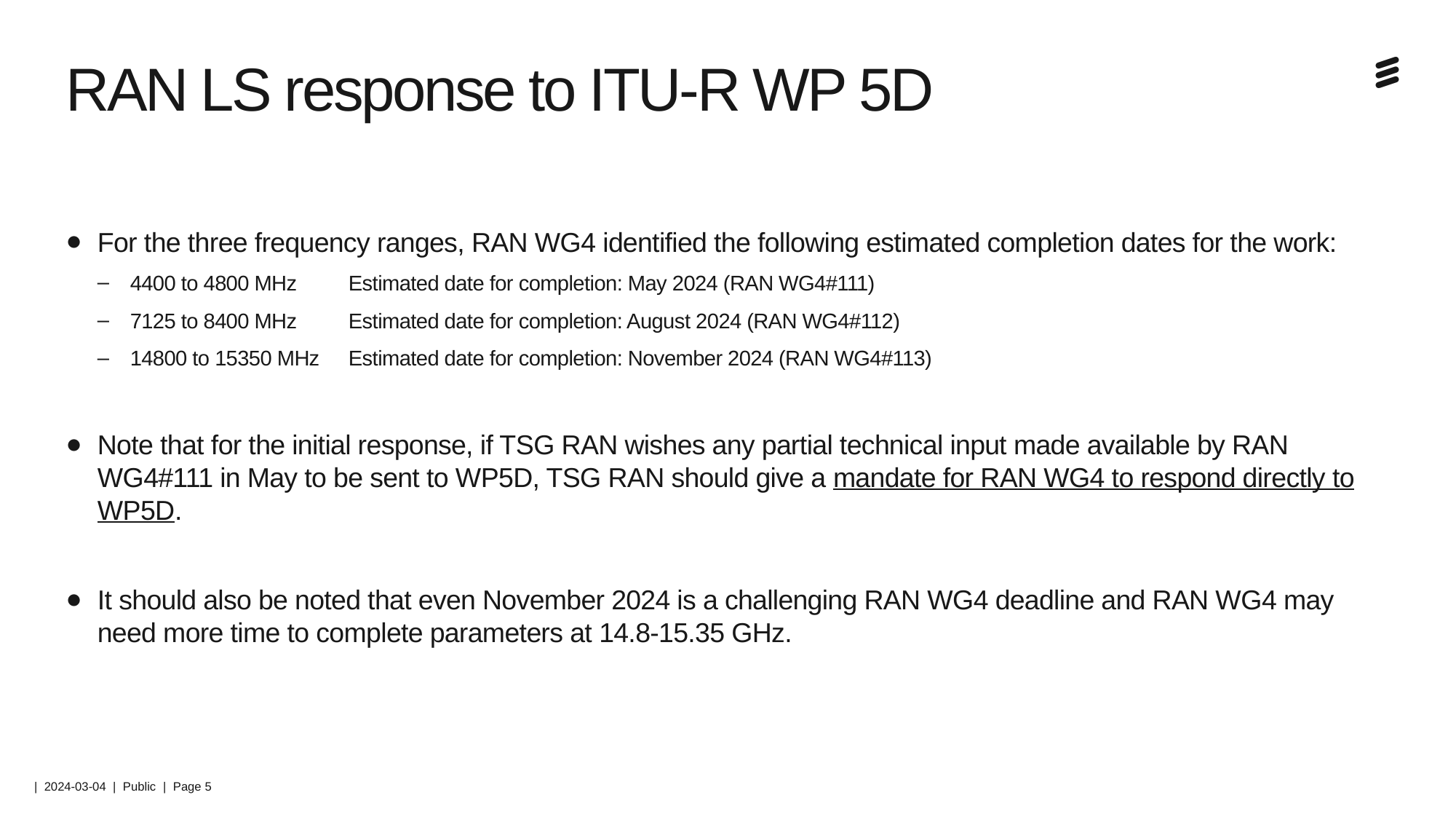

# RAN LS response to ITU-R WP 5D
For the three frequency ranges, RAN WG4 identified the following estimated completion dates for the work:
4400 to 4800 MHz	Estimated date for completion: May 2024 (RAN WG4#111)
7125 to 8400 MHz	Estimated date for completion: August 2024 (RAN WG4#112)
14800 to 15350 MHz	Estimated date for completion: November 2024 (RAN WG4#113)

Note that for the initial response, if TSG RAN wishes any partial technical input made available by RAN WG4#111 in May to be sent to WP5D, TSG RAN should give a mandate for RAN WG4 to respond directly to WP5D.

It should also be noted that even November 2024 is a challenging RAN WG4 deadline and RAN WG4 may need more time to complete parameters at 14.8-15.35 GHz.